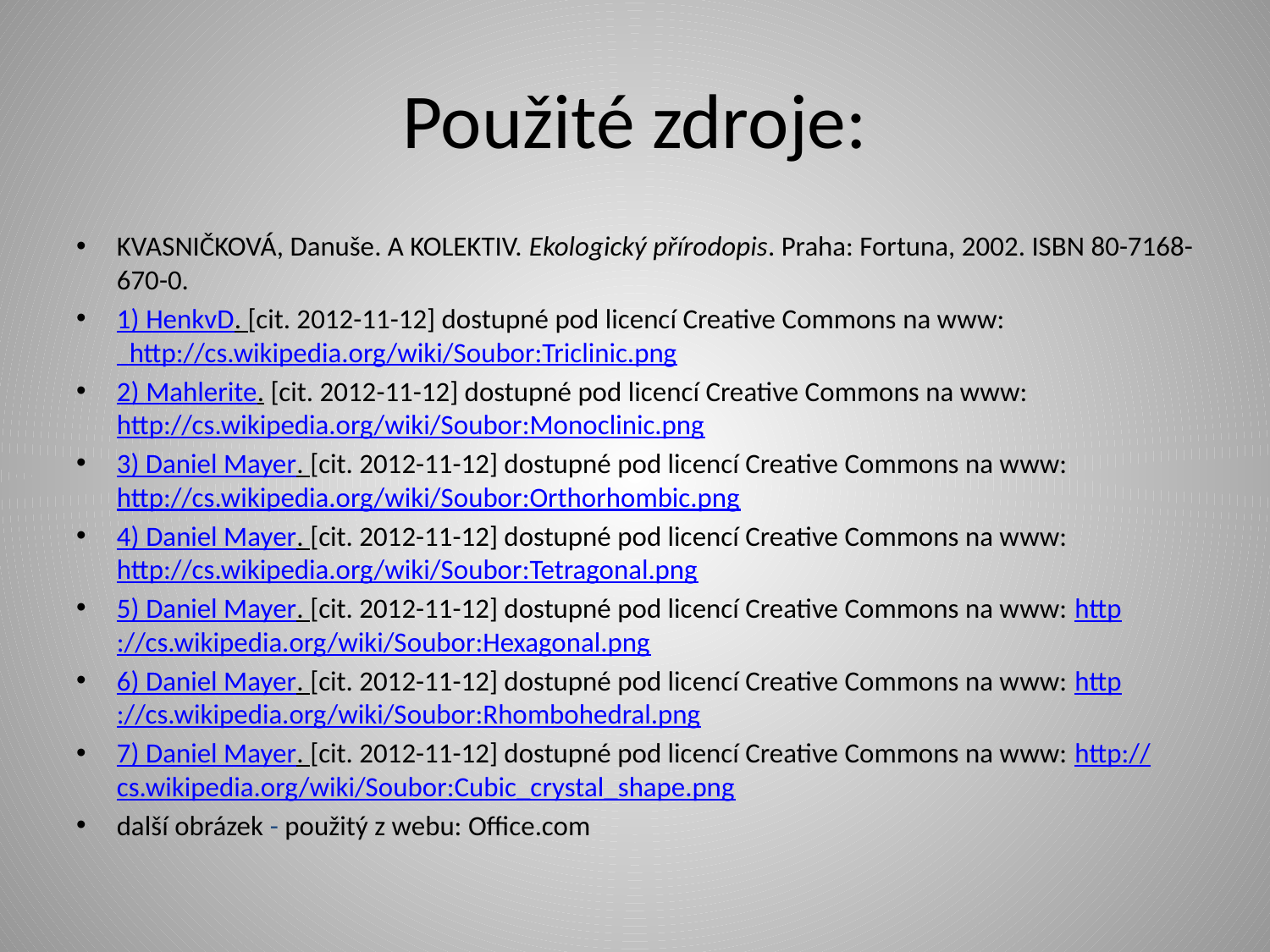

# Použité zdroje:
KVASNIČKOVÁ, Danuše. A KOLEKTIV. Ekologický přírodopis. Praha: Fortuna, 2002. ISBN 80-7168-670-0.
1) HenkvD. [cit. 2012-11-12] dostupné pod licencí Creative Commons na www:   http://cs.wikipedia.org/wiki/Soubor:Triclinic.png
2) Mahlerite. [cit. 2012-11-12] dostupné pod licencí Creative Commons na www: http://cs.wikipedia.org/wiki/Soubor:Monoclinic.png
3) Daniel Mayer. [cit. 2012-11-12] dostupné pod licencí Creative Commons na www: http://cs.wikipedia.org/wiki/Soubor:Orthorhombic.png
4) Daniel Mayer. [cit. 2012-11-12] dostupné pod licencí Creative Commons na www: http://cs.wikipedia.org/wiki/Soubor:Tetragonal.png
5) Daniel Mayer. [cit. 2012-11-12] dostupné pod licencí Creative Commons na www: http://cs.wikipedia.org/wiki/Soubor:Hexagonal.png
6) Daniel Mayer. [cit. 2012-11-12] dostupné pod licencí Creative Commons na www: http://cs.wikipedia.org/wiki/Soubor:Rhombohedral.png
7) Daniel Mayer. [cit. 2012-11-12] dostupné pod licencí Creative Commons na www: http://cs.wikipedia.org/wiki/Soubor:Cubic_crystal_shape.png
další obrázek - použitý z webu: Office.com